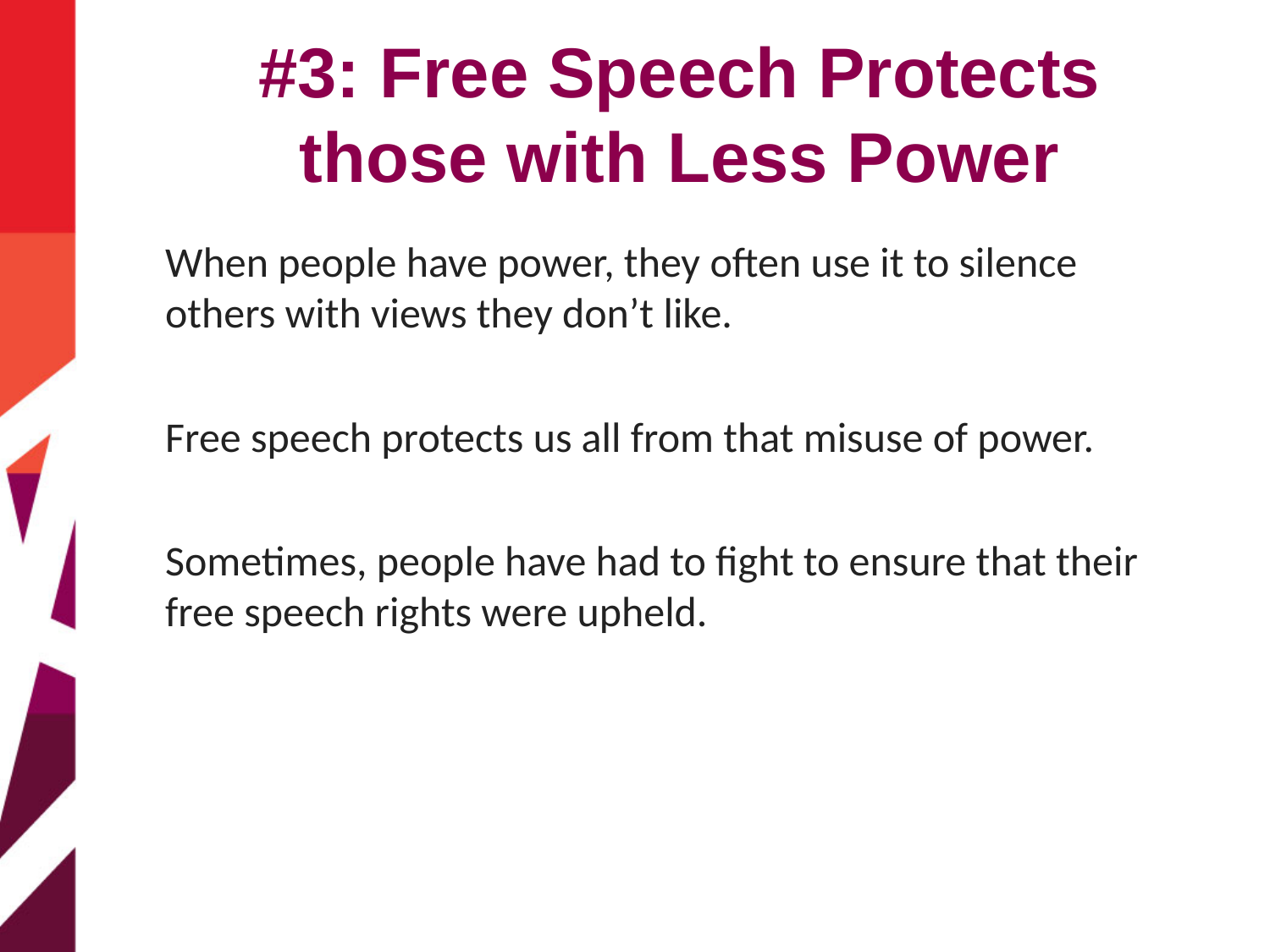

# #3: Free Speech Protects those with Less Power

When people have power, they often use it to silence others with views they don’t like.

Free speech protects us all from that misuse of power.

Sometimes, people have had to fight to ensure that their free speech rights were upheld.